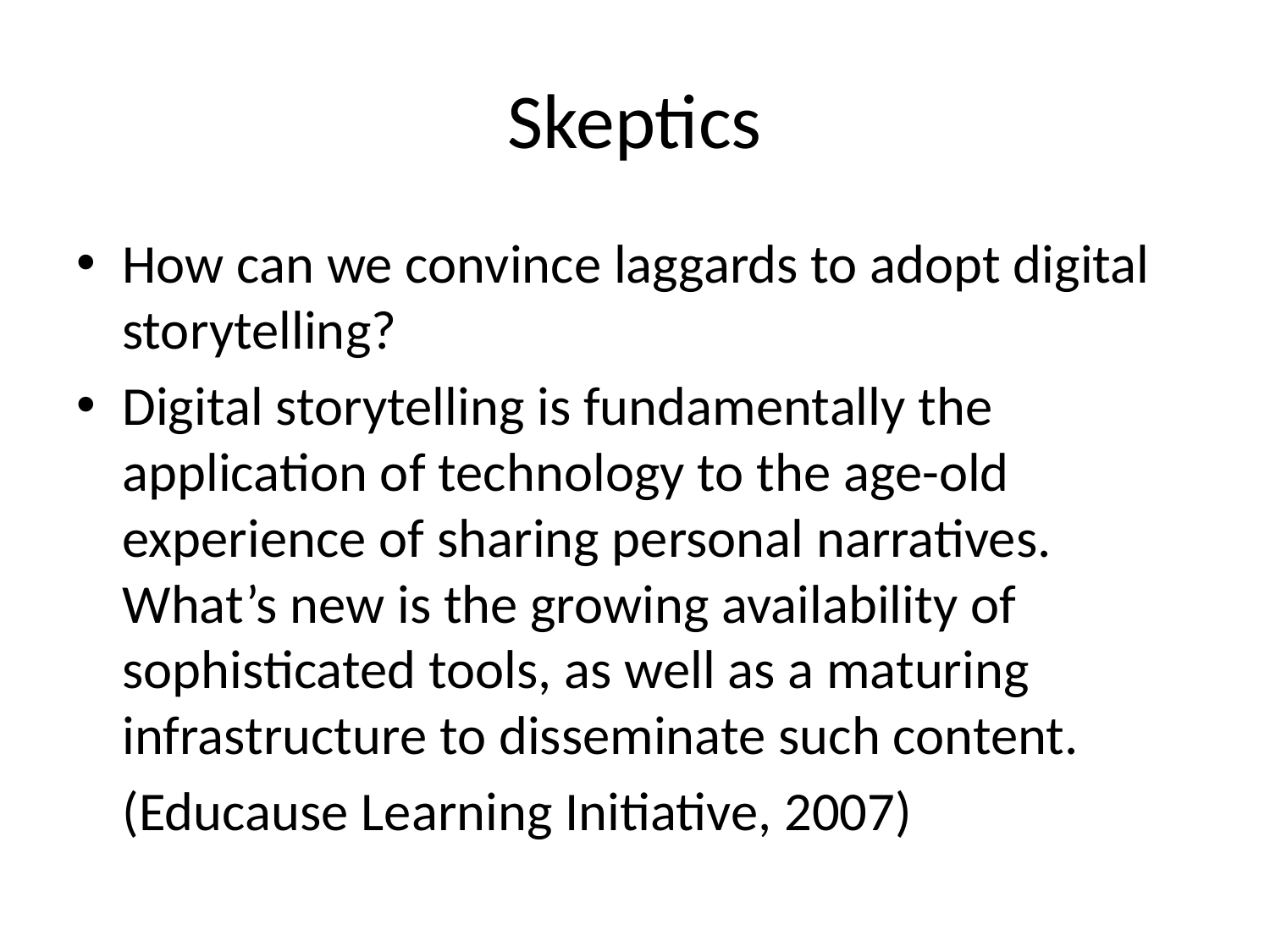

# Skeptics
How can we convince laggards to adopt digital storytelling?
Digital storytelling is fundamentally the application of technology to the age-old experience of sharing personal narratives. What’s new is the growing availability of sophisticated tools, as well as a maturing infrastructure to disseminate such content.
	(Educause Learning Initiative, 2007)